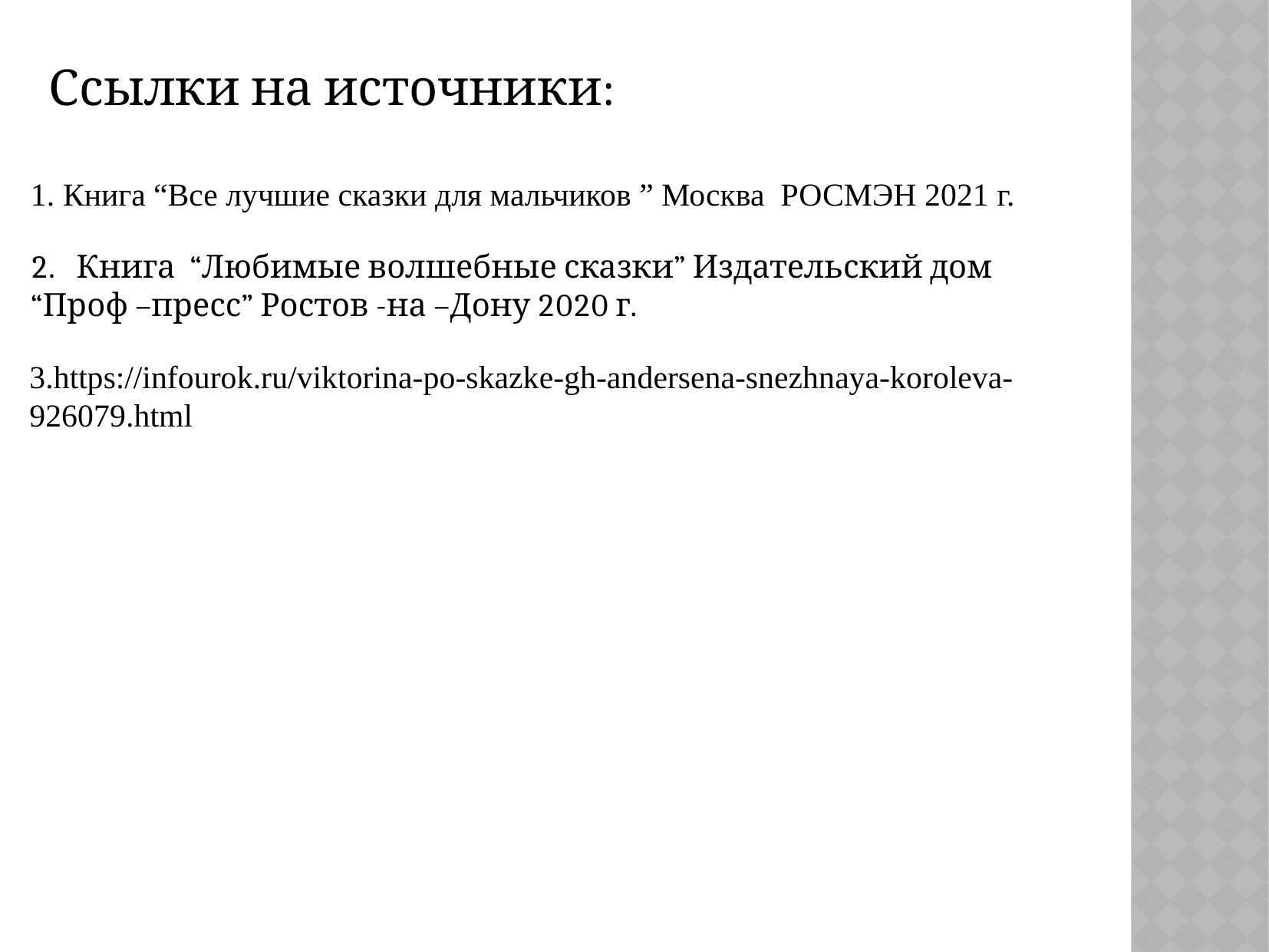

Ссылки на источники:
1. Книга “Все лучшие сказки для мальчиков ” Москва  РОСМЭН 2021 г.
2.   Книга  “Любимые волшебные сказки” Издательский дом “Проф –пресс” Ростов -на –Дону 2020 г.
3.https://infourok.ru/viktorina-po-skazke-gh-andersena-snezhnaya-koroleva-926079.html